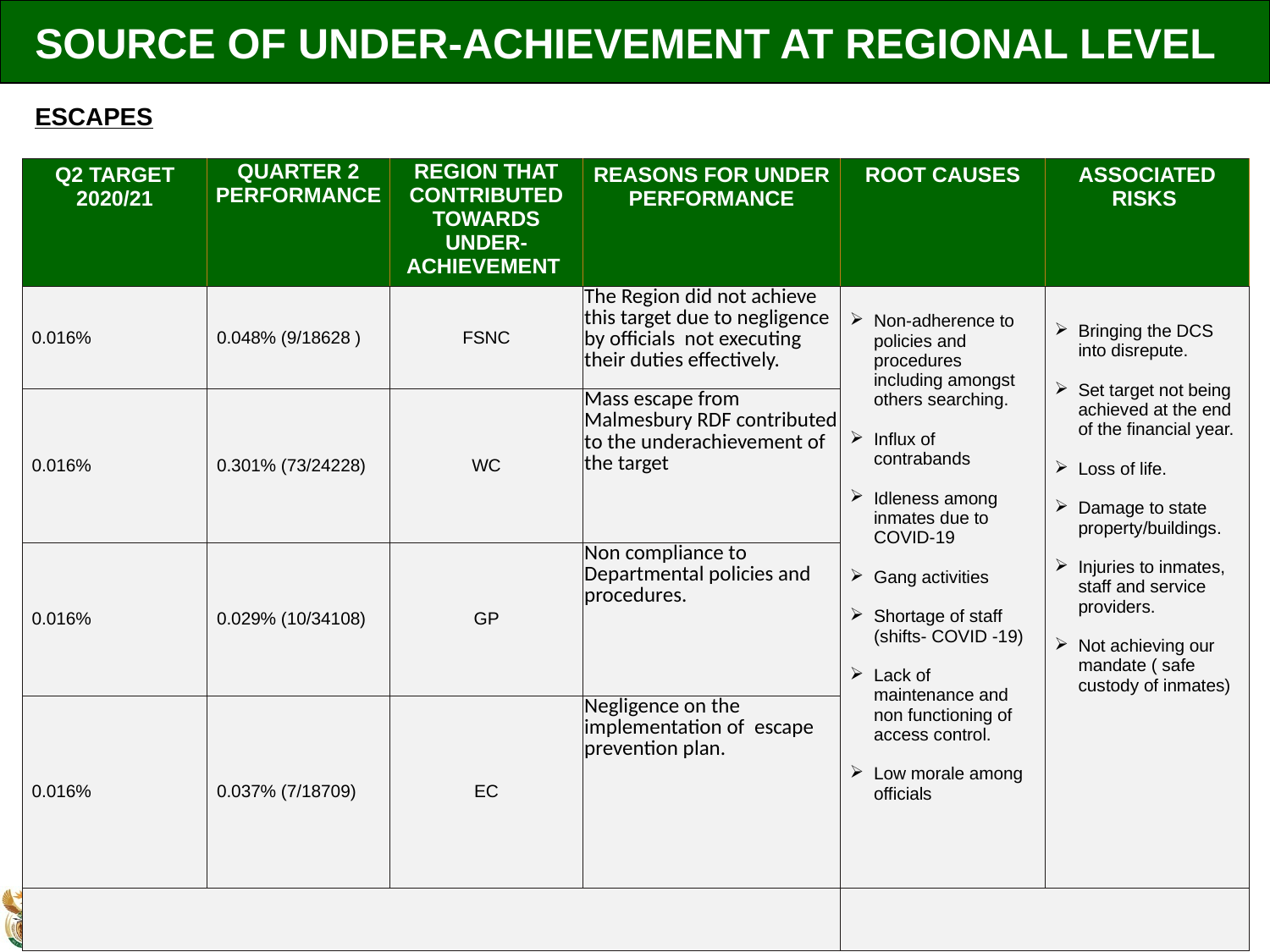

SOURCE OF UNDER-ACHIEVEMENT AT REGIONAL LEVEL
ESCAPES
| Q2 TARGET 2020/21 | QUARTER 2 PERFORMANCE | REGION THAT CONTRIBUTED TOWARDS UNDER-ACHIEVEMENT | REASONS FOR UNDER PERFORMANCE | ROOT CAUSES | ASSOCIATED RISKS |
| --- | --- | --- | --- | --- | --- |
| 0.016% | 0.048% (9/18628 ) | FSNC | The Region did not achieve this target due to negligence by officials not executing their duties effectively. | Non-adherence to policies and procedures including amongst others searching. Influx of contrabands Idleness among inmates due to COVID-19 Gang activities Shortage of staff (shifts- COVID -19) Lack of maintenance and non functioning of access control. Low morale among officials | Bringing the DCS into disrepute. Set target not being achieved at the end of the financial year. Loss of life. Damage to state property/buildings. Injuries to inmates, staff and service providers. Not achieving our mandate ( safe custody of inmates) |
| 0.016% | 0.301% (73/24228) | WC | Mass escape from Malmesbury RDF contributed to the underachievement of the target |  |  |
| 0.016% | 0.029% (10/34108) | GP | Non compliance to Departmental policies and procedures. |  |  |
| 0.016% | 0.037% (7/18709) | EC | Negligence on the implementation of escape prevention plan. |  |  |
|  |  |  |  |  |  |